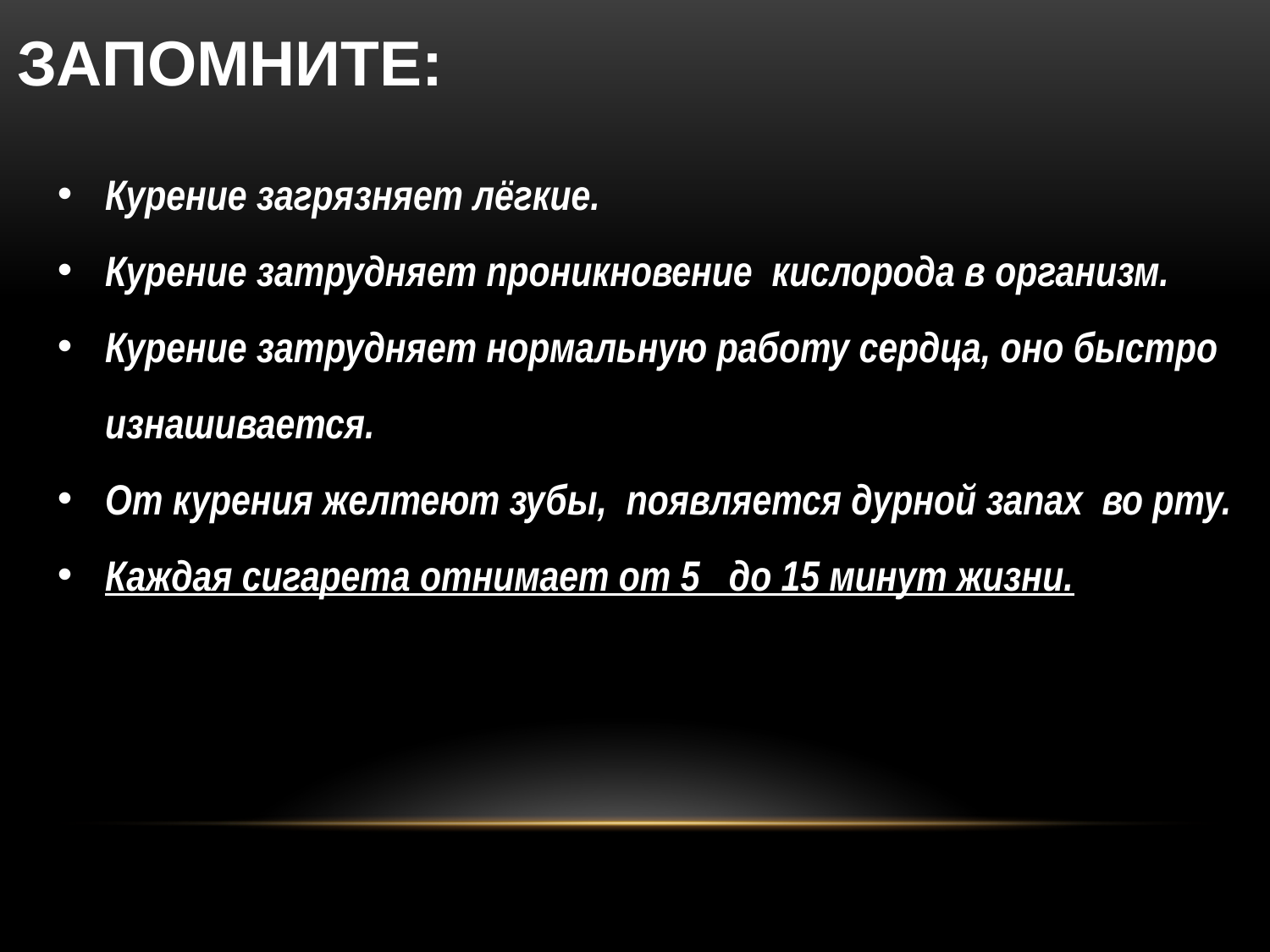

ЗАПОМНИТЕ:
Курение загрязняет лёгкие.
Курение затрудняет проникновение  кислорода в организм.
Курение затрудняет нормальную работу сердца, оно быстро изнашивается.
От курения желтеют зубы,  появляется дурной запах  во рту.
Каждая сигарета отнимает от 5   до 15 минут жизни.